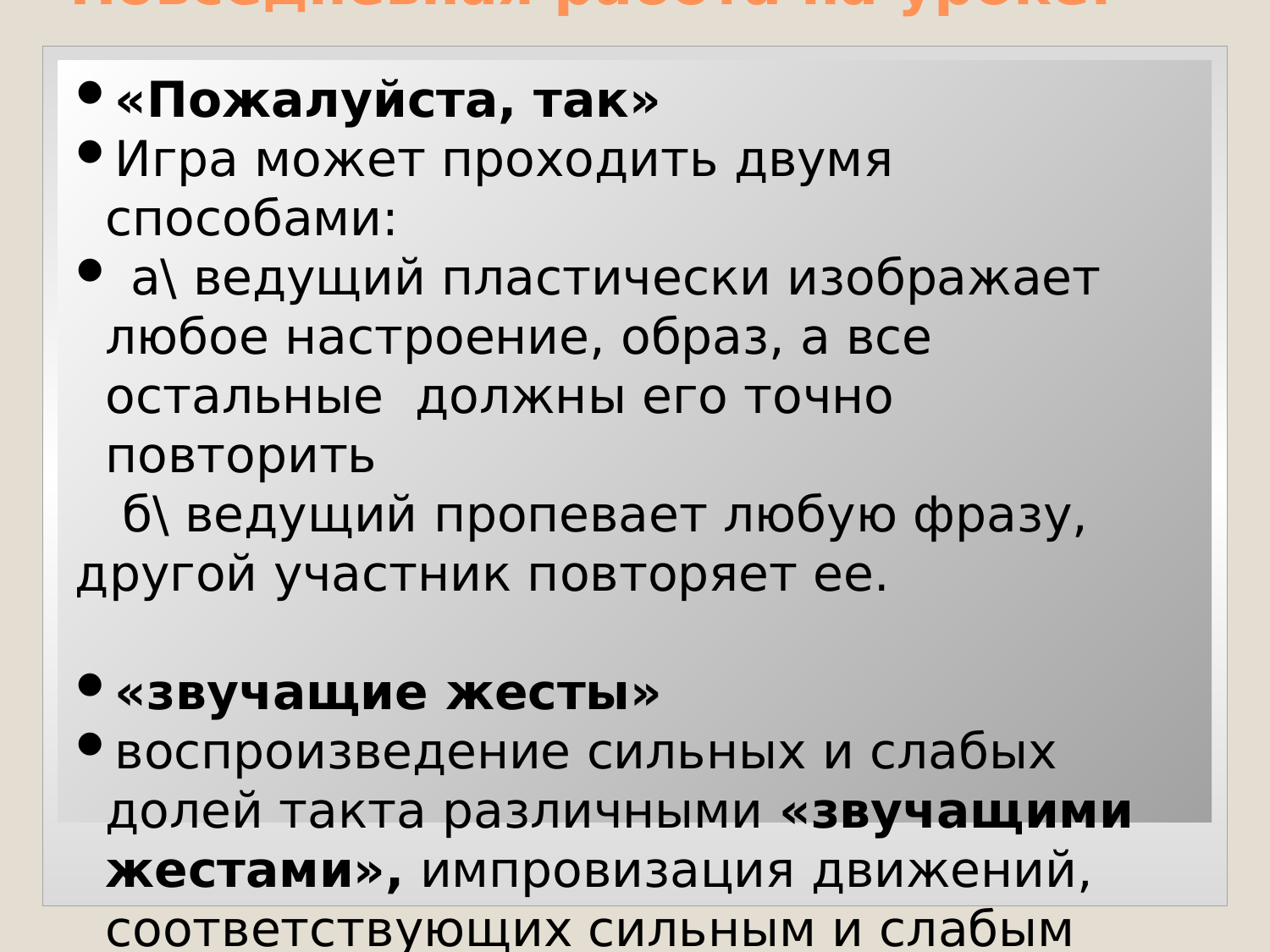

Повседневная работа на уроке:

«Пожалуйста, так»
Игра может проходить двумя способами:
 а\ ведущий пластически изображает любое настроение, образ, а все остальные  должны его точно повторить
   б\ ведущий пропевает любую фразу, другой участник повторяет ее.

«звучащие жесты»
воспроизведение сильных и слабых долей такта различными «звучащими жестами», импровизация движений, соответствующих сильным и слабым долям, позволяющих протанцевать доли такта, увидеть метр.

«Меняемся длительностями»
Ученики делятся сначала на две (половинные, четверти), затем на три группы (прибавляются восьмые) и встают в разных частях класса (зала). Каждая группа хлопает «свои» длительности, затем, по счету «раз, два, три» бежит на место соседней группы и начинает хлопать «ее» длительности. Перебежка повторяется несколько раз, задача каждой группы — вовремя поменять длительности.

двигательная импровизация под музыку.
Подготовительным упражнением к такой импровизации может быть слушание музыкального отрывка с закрытыми глазами, а, затем, обсуждение услышанного («Что ты услышал?», «Что ты представлял, когда слушал эту музыку?»). Двигательную импровизацию лучше проводить с закрытыми глазами, можно предложить детям импровизировать под музыку парами, стоя спиной к спине. Такую импровизацию можно провести, например, всем классом, вместе образуя «ствол большого дерева».

Досочинение
Это упражнение может быть как ритмическое, так и мелодическое
.